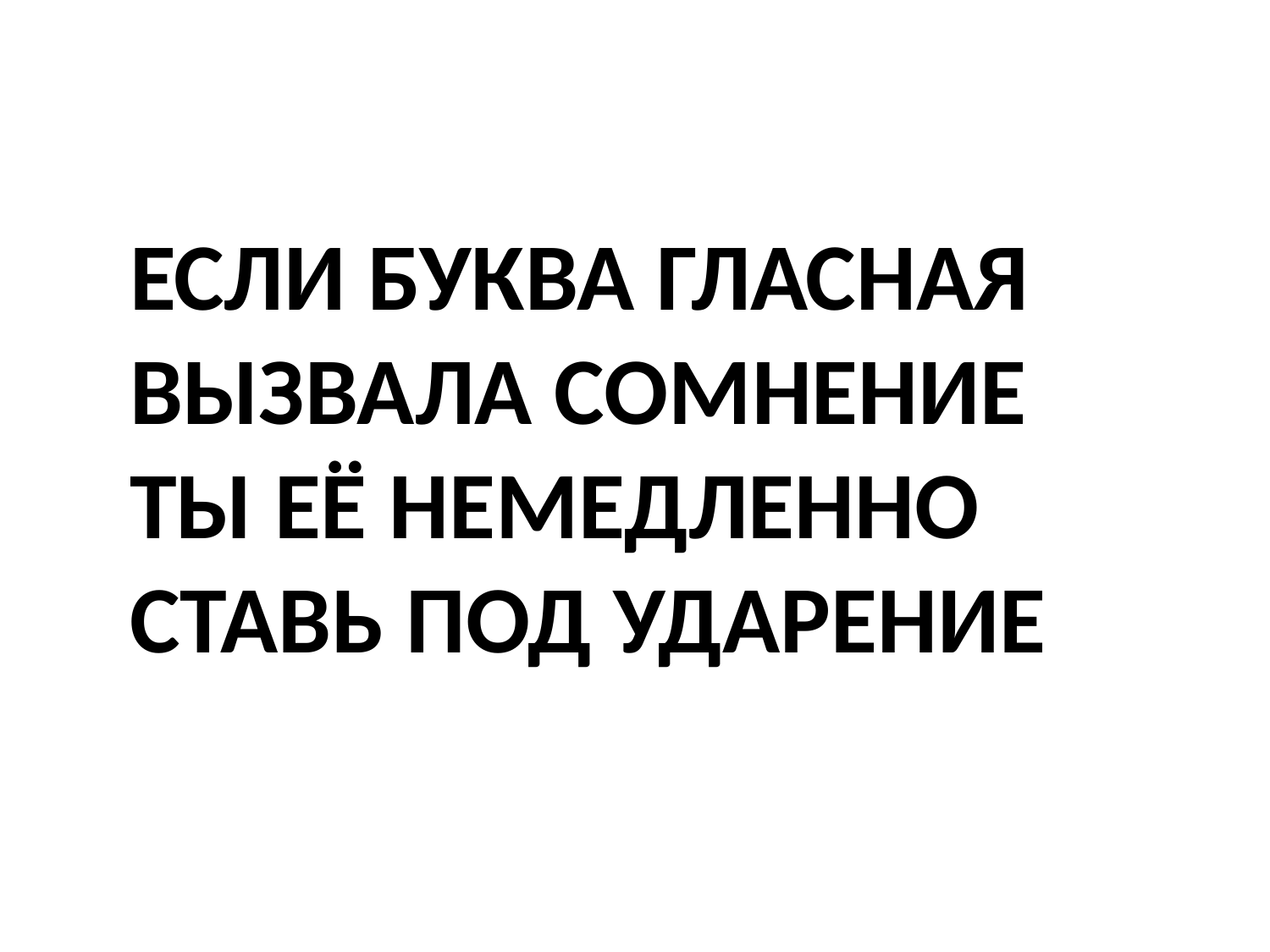

ЕСЛИ БУКВА ГЛАСНАЯ
ВЫЗВАЛА СОМНЕНИЕ
ТЫ ЕЁ НЕМЕДЛЕННО
СТАВЬ ПОД УДАРЕНИЕ